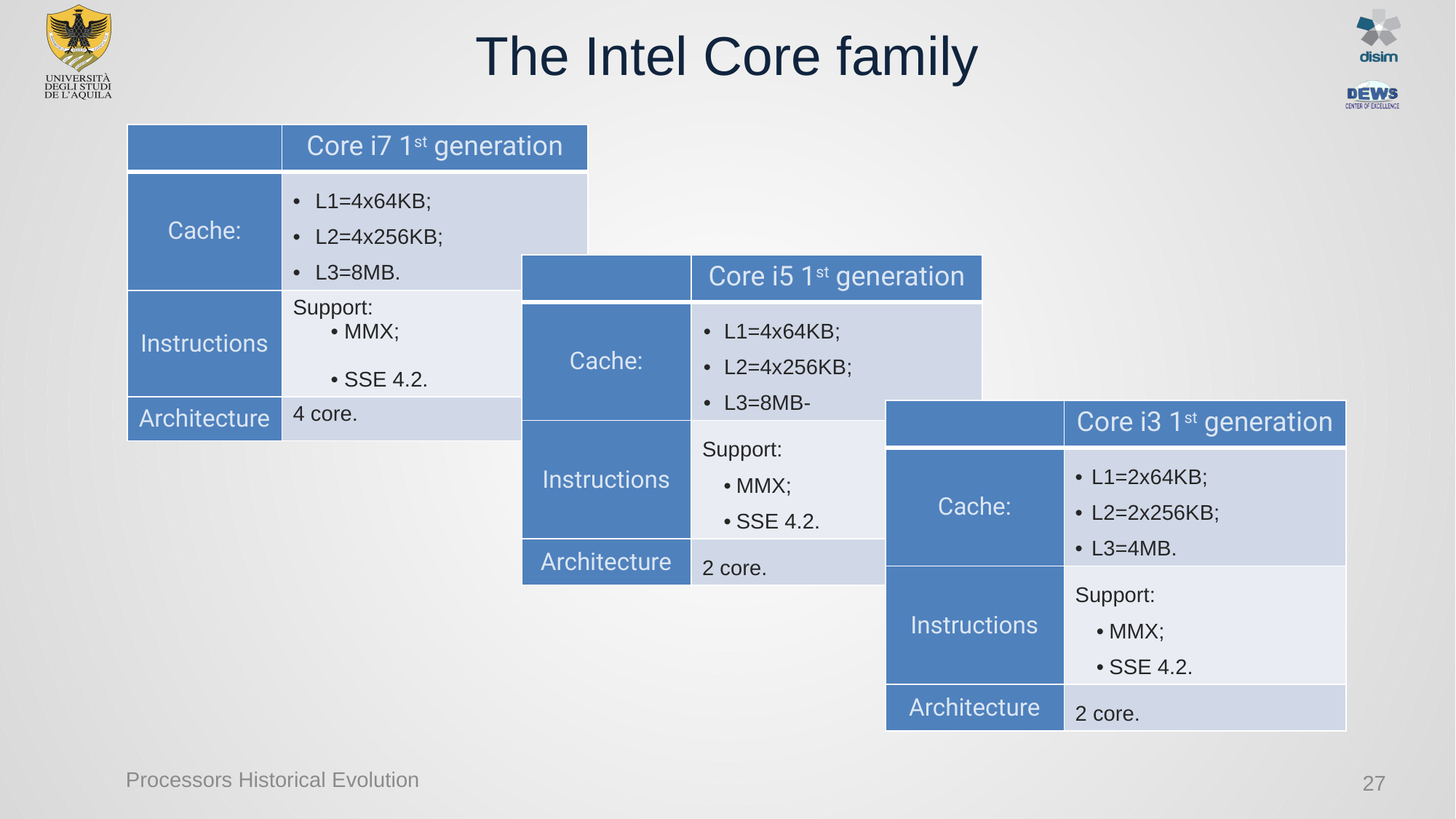

# The Intel Core family
|  | Core i7 1st generation |
| --- | --- |
| Cache: | L1=4x64KB; L2=4x256KB; L3=8MB. |
| Instructions | Support: MMX; SSE 4.2. |
| Architecture | 4 core. |
|  | Core i5 1st generation |
| --- | --- |
| Cache: | L1=4x64KB; L2=4x256KB; L3=8MB- |
| Instructions | Support: MMX; SSE 4.2. |
| Architecture | 2 core. |
|  | Core i3 1st generation |
| --- | --- |
| Cache: | L1=2x64KB; L2=2x256KB; L3=4MB. |
| Instructions | Support: MMX; SSE 4.2. |
| Architecture | 2 core. |
Processors Historical Evolution

27